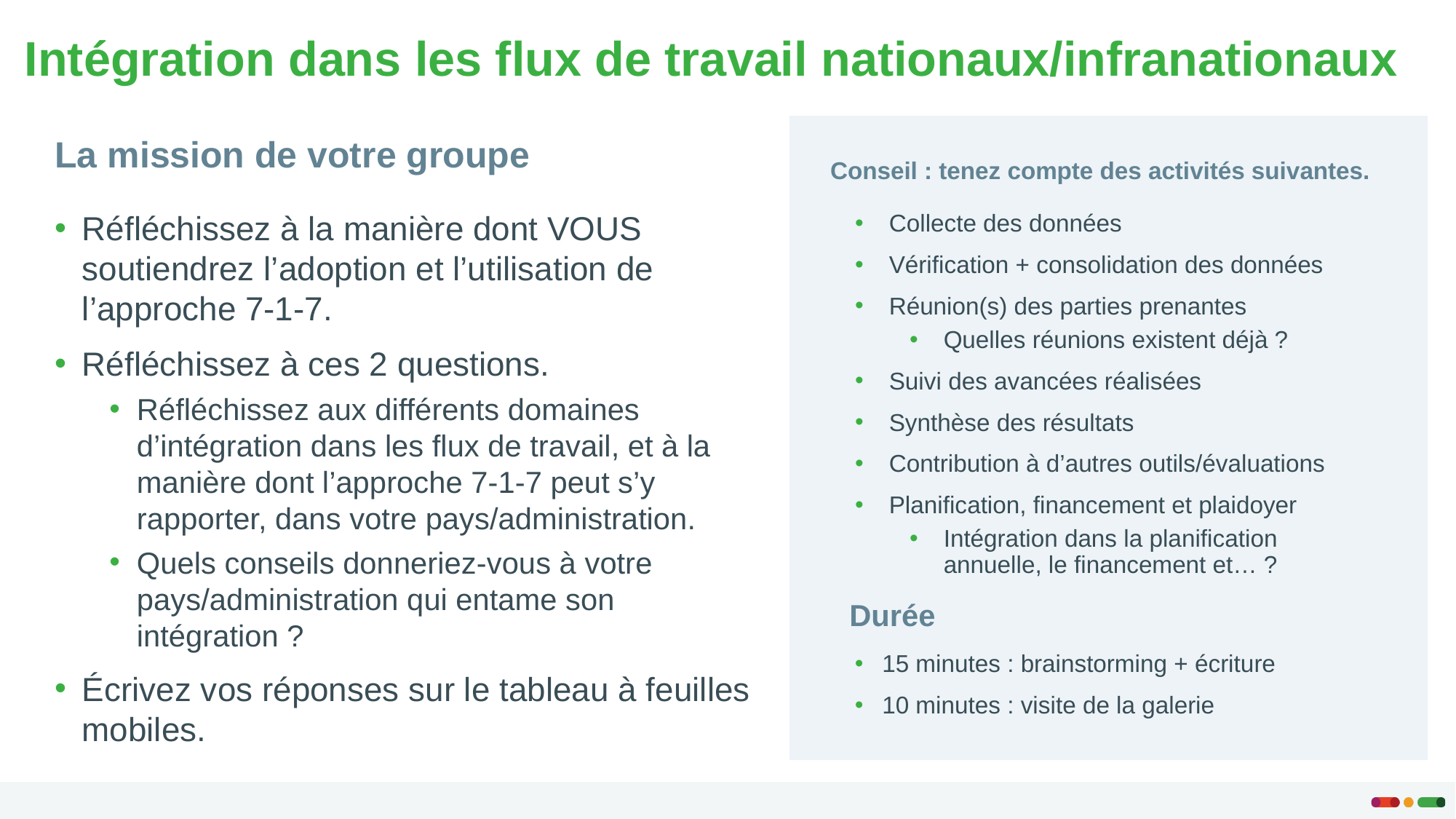

# Intégration dans les flux de travail nationaux/infranationaux
La mission de votre groupe

Conseil : tenez compte des activités suivantes.
Réfléchissez à la manière dont VOUS soutiendrez l’adoption et l’utilisation de l’approche 7-1-7.
Réfléchissez à ces 2 questions.
Réfléchissez aux différents domaines d’intégration dans les flux de travail, et à la manière dont l’approche 7-1-7 peut s’y rapporter, dans votre pays/administration.
Quels conseils donneriez-vous à votre pays/administration qui entame son intégration ?
Écrivez vos réponses sur le tableau à feuilles mobiles.

Collecte des données
Vérification + consolidation des données
Réunion(s) des parties prenantes
Quelles réunions existent déjà ?
Suivi des avancées réalisées
Synthèse des résultats
Contribution à d’autres outils/évaluations
Planification, financement et plaidoyer
Intégration dans la planification annuelle, le financement et… ?

Durée
15 minutes : brainstorming + écriture
10 minutes : visite de la galerie